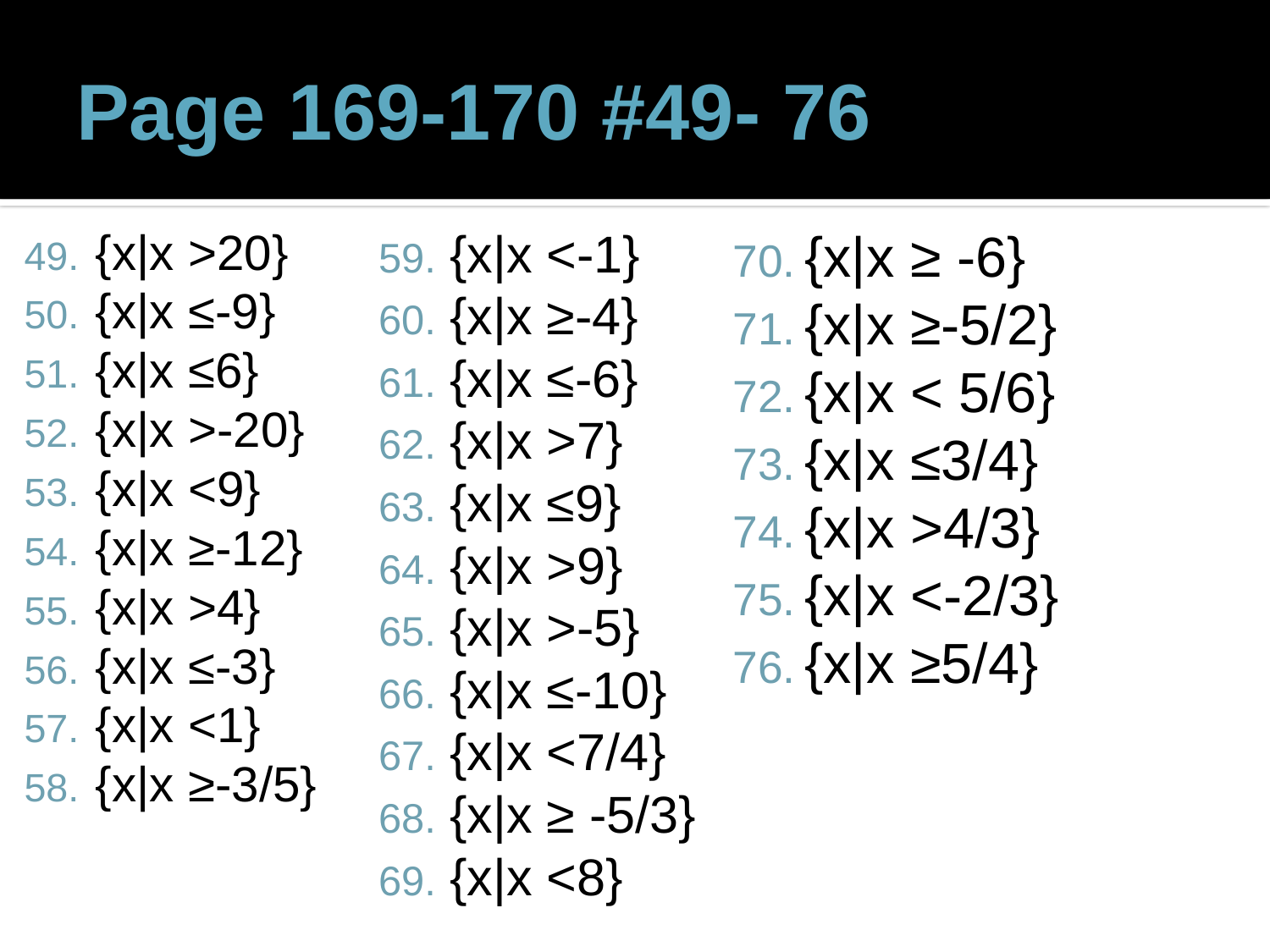

# Page 169-170 #49- 76
{x|x >20}
{x|x ≤-9}
{x|x ≤6}
{x|x >-20}
{x|x <9}
{x|x ≥-12}
{x|x >4}
{x|x ≤-3}
{x|x <1}
{x|x ≥-3/5}

{x|x <-1}
{x|x ≥-4}
{x|x ≤-6}
{x|x >7}
{x|x ≤9}
{x|x >9}
{x|x >-5}
{x|x ≤-10}
{x|x <7/4}
{x|x ≥ -5/3}
{x|x <8}

{x|x ≥ -6}
{x|x ≥-5/2}
{x|x < 5/6}
{x|x ≤3/4}
{x|x >4/3}
{x|x <-2/3}
{x|x ≥5/4}